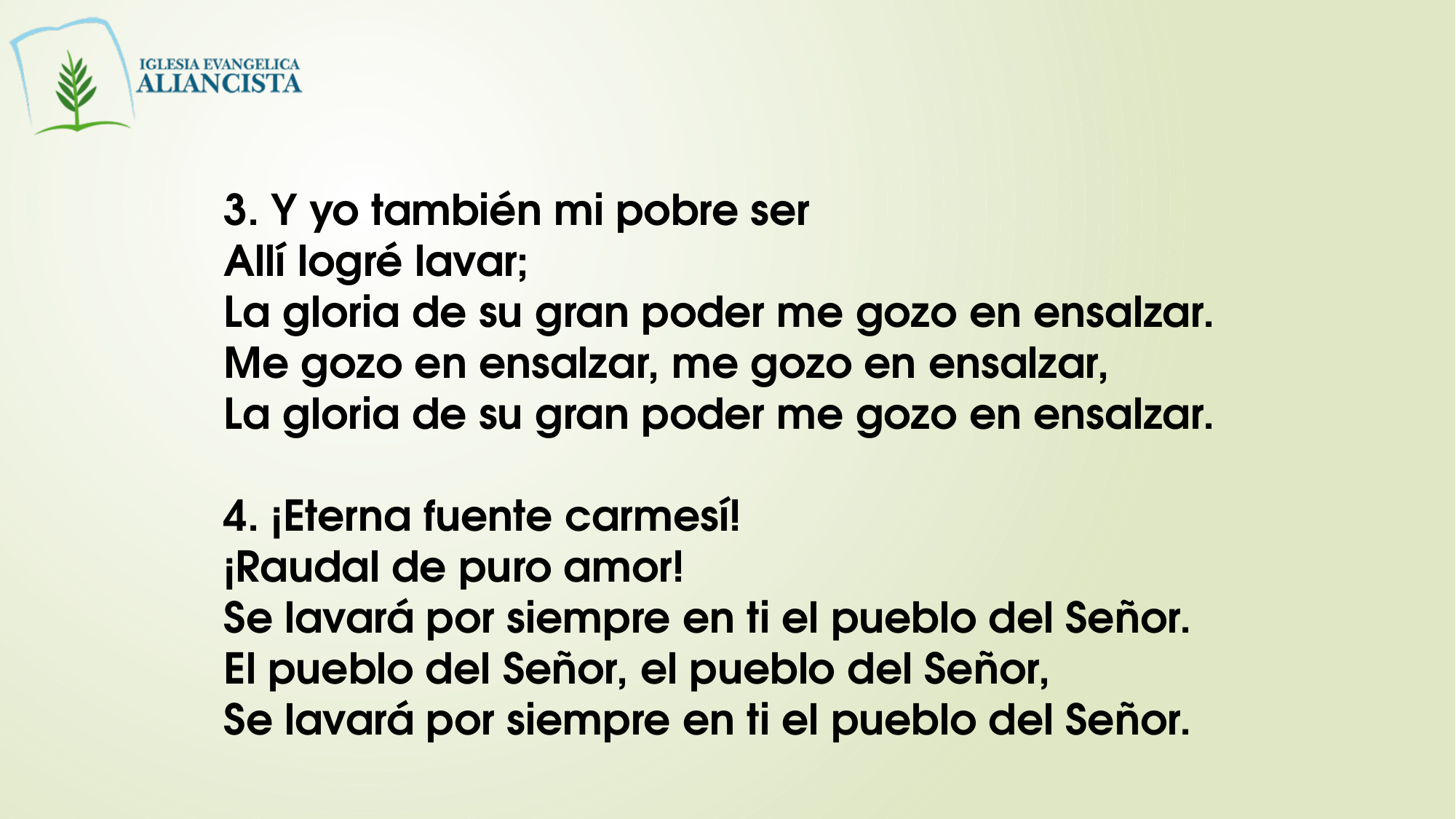

3. Y yo también mi pobre ser
Allí logré lavar;
La gloria de su gran poder me gozo en ensalzar.
Me gozo en ensalzar, me gozo en ensalzar,
La gloria de su gran poder me gozo en ensalzar.

4. ¡Eterna fuente carmesí!
¡Raudal de puro amor!
Se lavará por siempre en ti el pueblo del Señor.
El pueblo del Señor, el pueblo del Señor,
Se lavará por siempre en ti el pueblo del Señor.